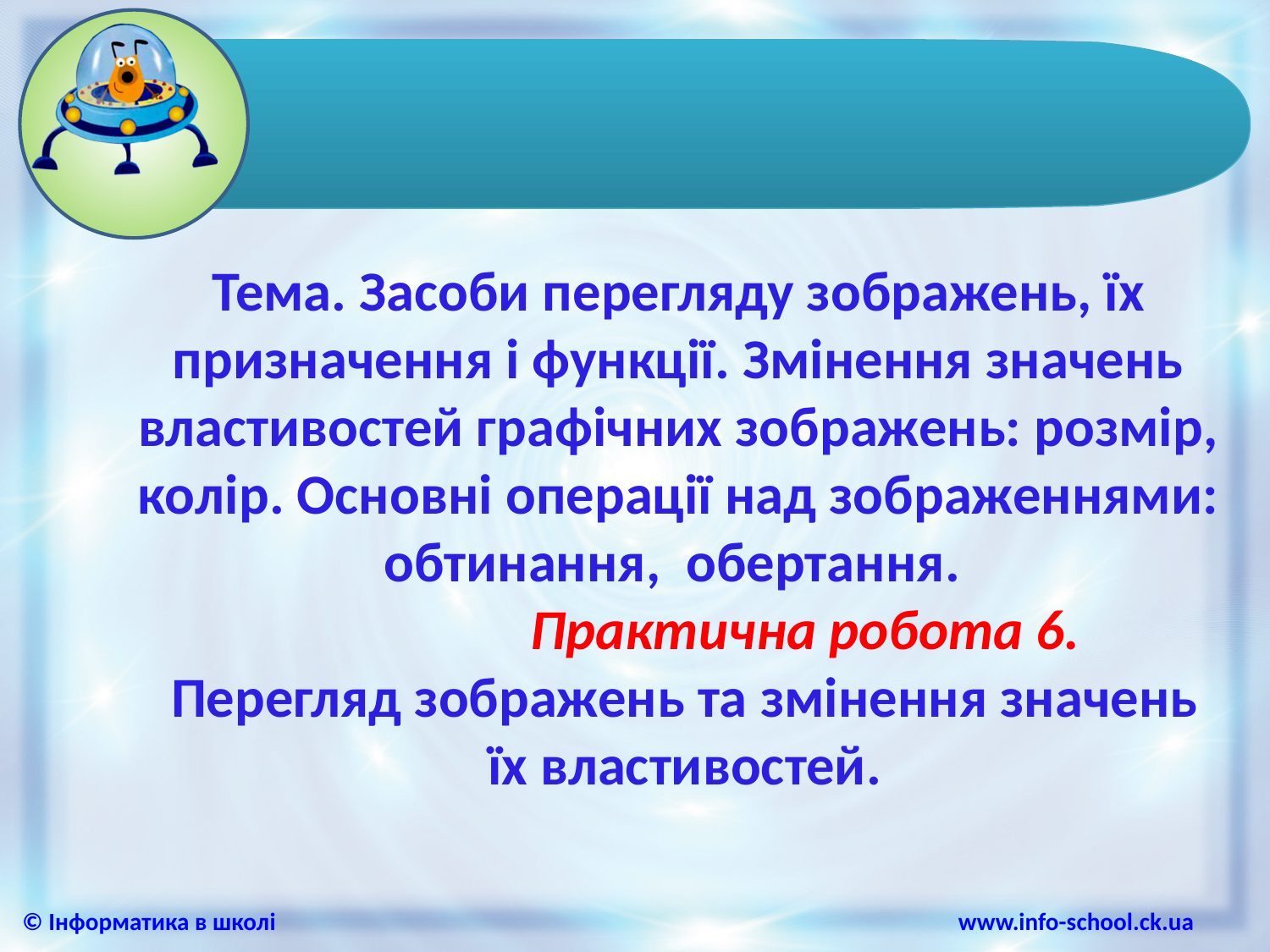

# Тема. Засоби перегляду зображень, їх призначення і функції. Змінення значень властивостей графічних зображень: розмір, колір. Основні операції над зображеннями: обтинання,  обертання. Практична робота 6. Перегляд зображень та змінення значень їх властивостей.